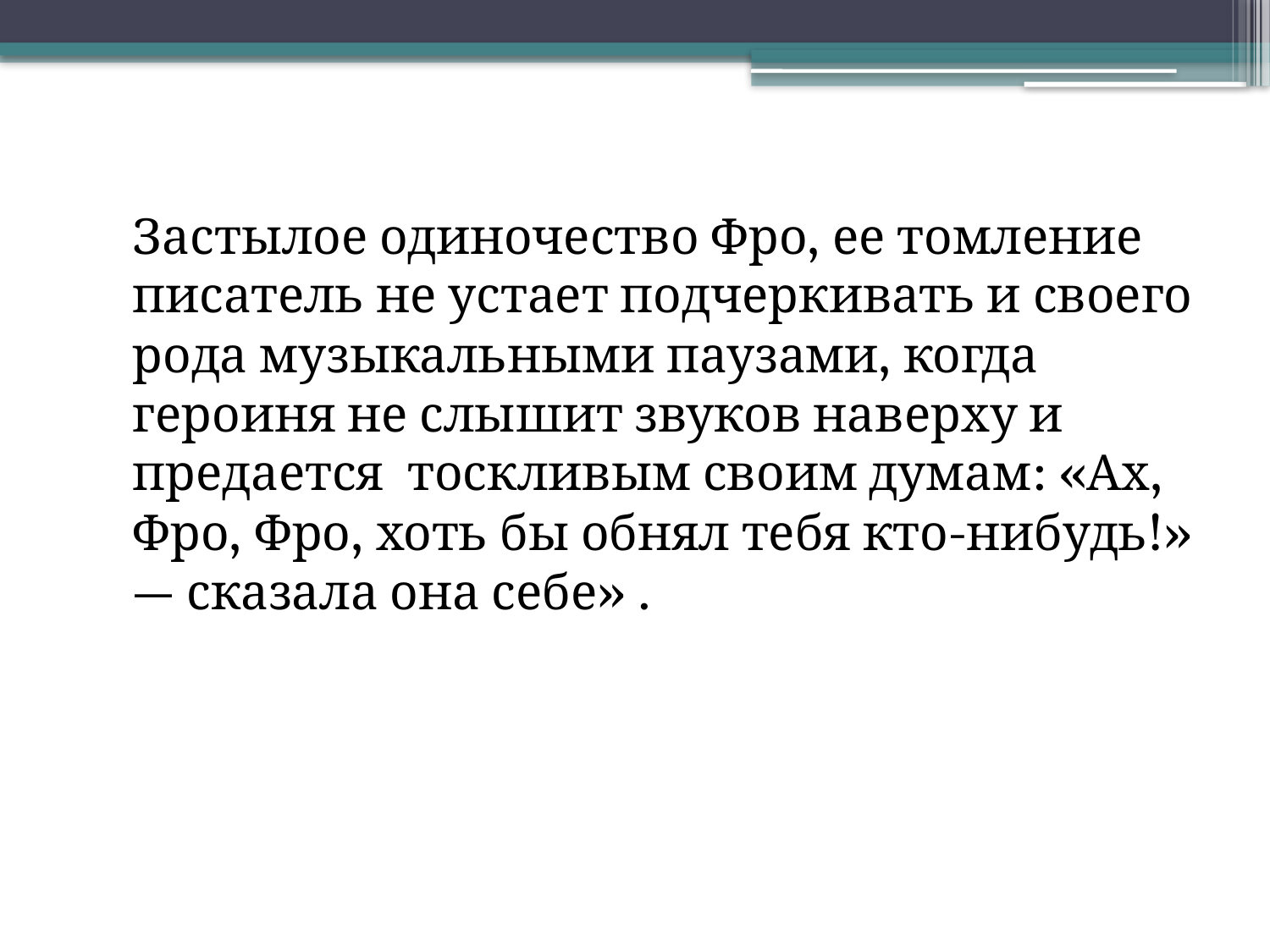

Застылое одиночество Фро, ее томление писатель не устает подчеркивать и своего рода музыкальными паузами, когда героиня не слышит звуков наверху и предается  тоскливым своим думам: «Ах, Фро, Фро, хоть бы обнял тебя кто-нибудь!» — сказала она себе» .